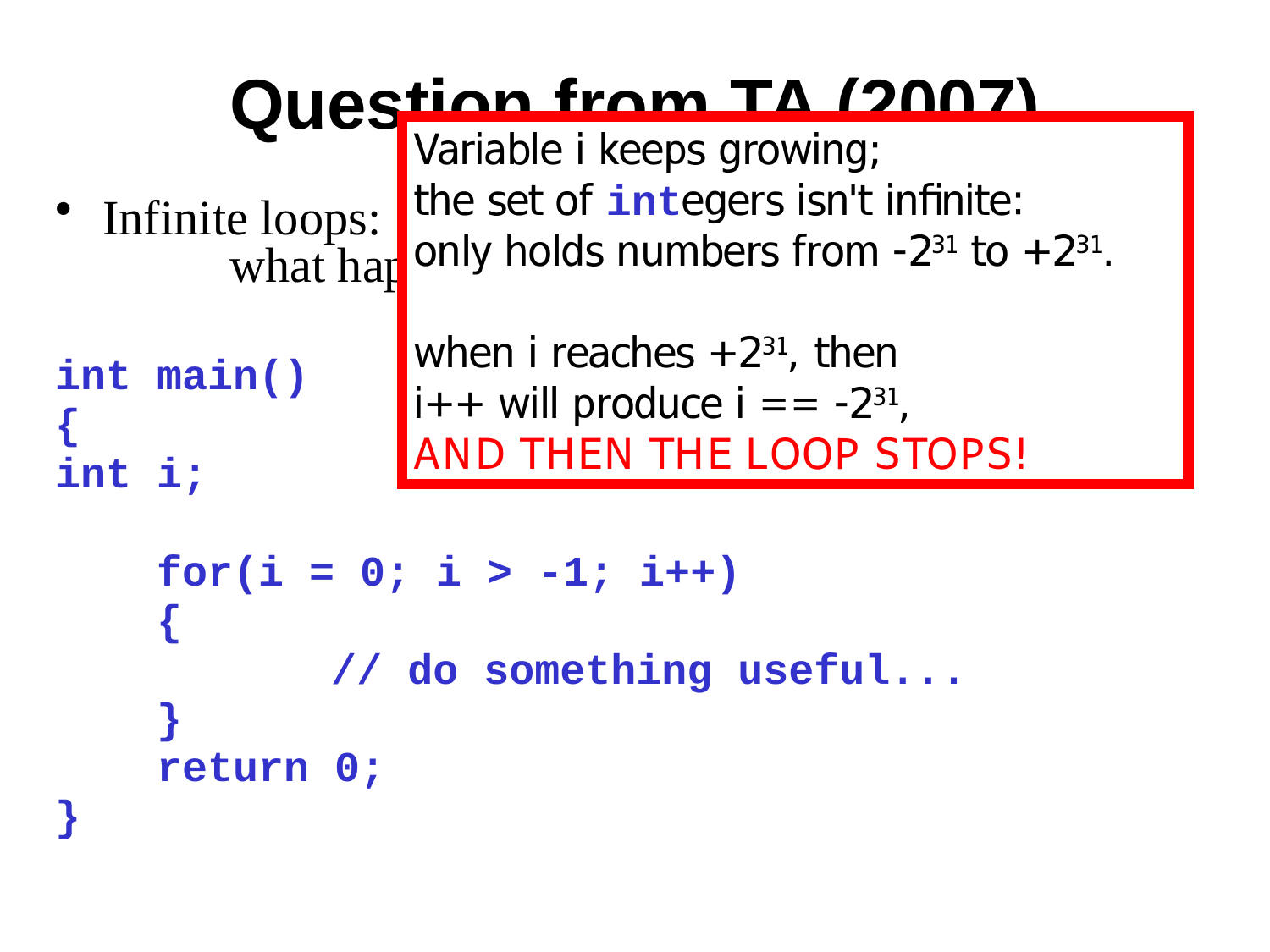

# Question from TA (2007)
Variable i keeps growing;
the set of integers isn't infinite:
only holds numbers from -231 to +231.

when i reaches +231, then
i++ will produce i == -231,
AND THEN THE LOOP STOPS!
Infinite loops:
	what happens if you do this? eventually?

int main()
{
int i;

    for(i = 0; i > -1; i++)
    {
		    // do something useful...
    }
    return 0;
}